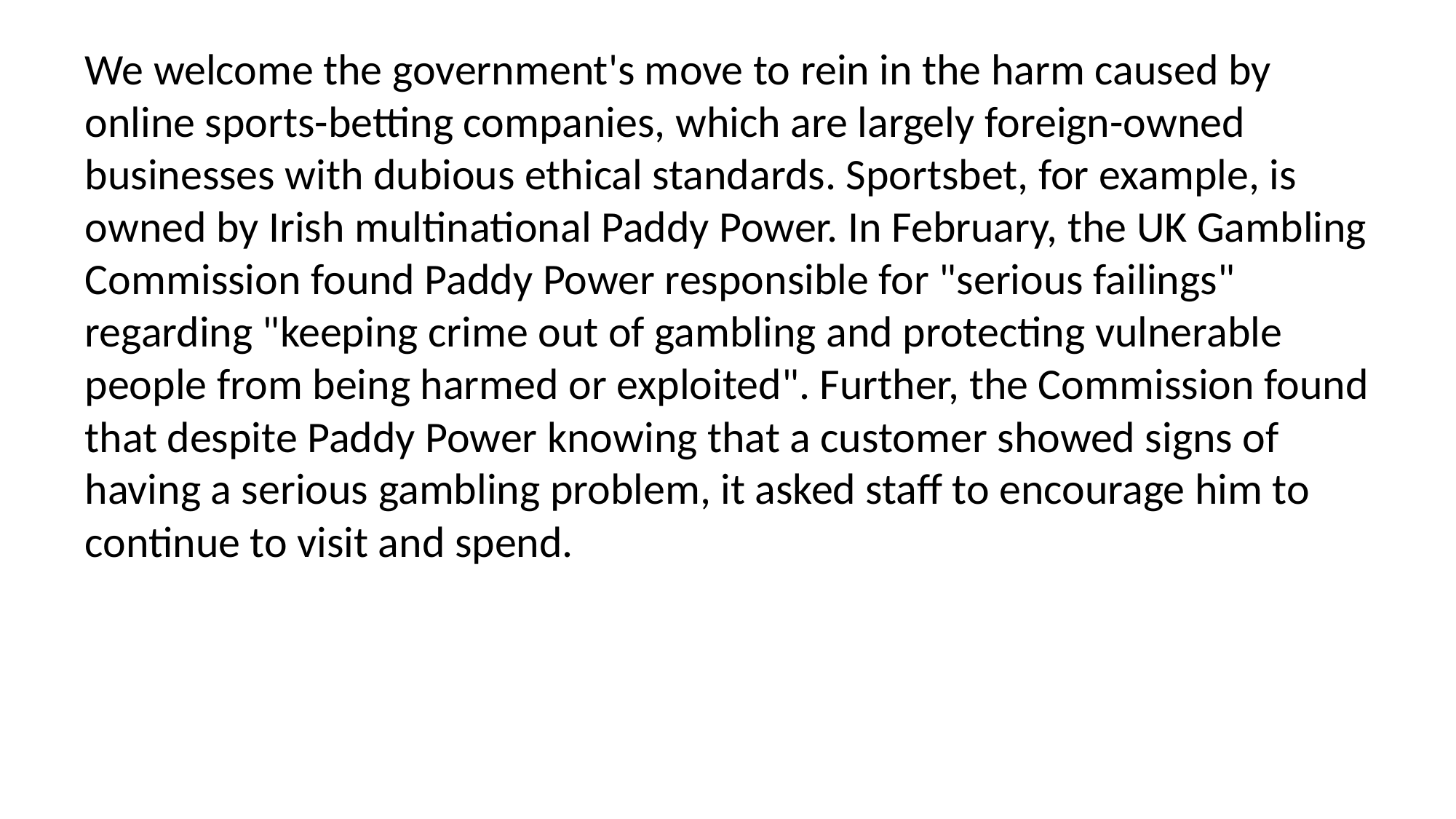

We welcome the government's move to rein in the harm caused by online sports-betting companies, which are largely foreign-owned businesses with dubious ethical standards. Sportsbet, for example, is owned by Irish multinational Paddy Power. In February, the UK Gambling Commission found Paddy Power responsible for "serious failings" regarding "keeping crime out of gambling and protecting vulnerable people from being harmed or exploited". Further, the Commission found that despite Paddy Power knowing that a customer showed signs of having a serious gambling problem, it asked staff to encourage him to continue to visit and spend.